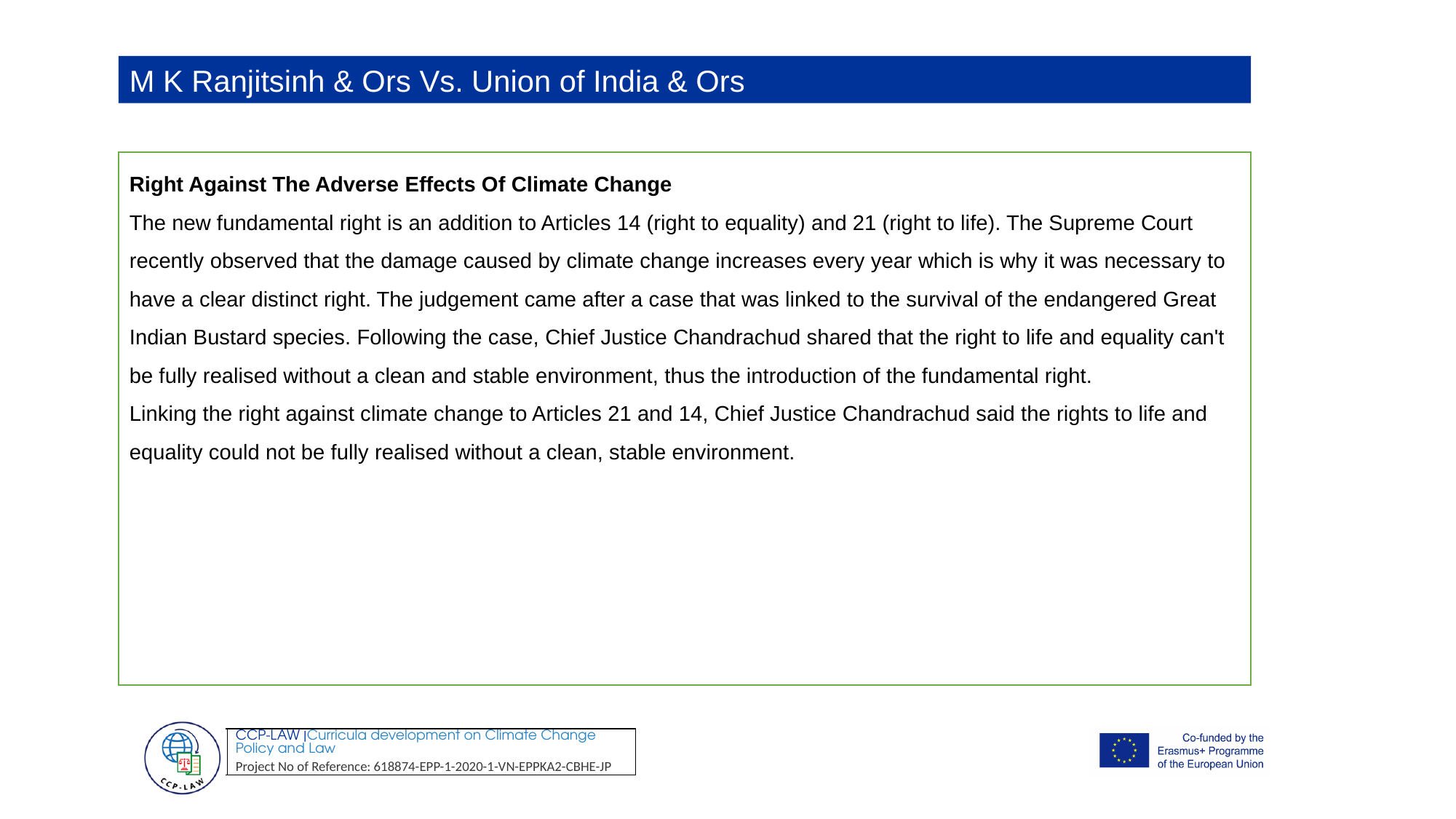

M K Ranjitsinh & Ors Vs. Union of India & Ors
Right Against The Adverse Effects Of Climate Change
The new fundamental right is an addition to Articles 14 (right to equality) and 21 (right to life). The Supreme Court recently observed that the damage caused by climate change increases every year which is why it was necessary to have a clear distinct right. The judgement came after a case that was linked to the survival of the endangered Great Indian Bustard species. Following the case, Chief Justice Chandrachud shared that the right to life and equality can't be fully realised without a clean and stable environment, thus the introduction of the fundamental right.
Linking the right against climate change to Articles 21 and 14, Chief Justice Chandrachud said the rights to life and equality could not be fully realised without a clean, stable environment.